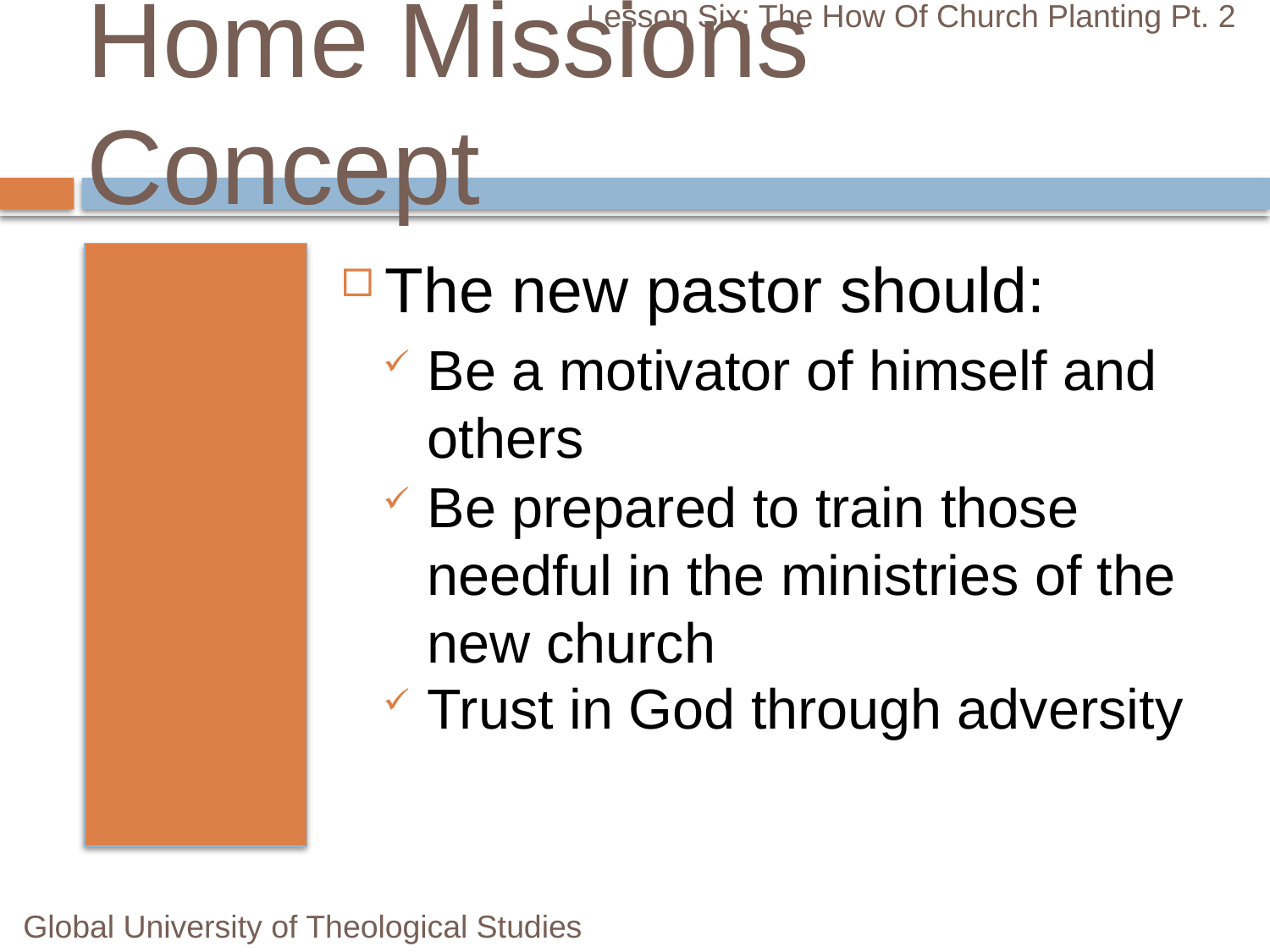

Lesson Six: The How Of Church Planting Pt. 2
# Home Missions Concept

The new pastor should:
Be a motivator of himself and others
Be prepared to train those needful in the ministries of the new church
Trust in God through adversity
Global University of Theological Studies